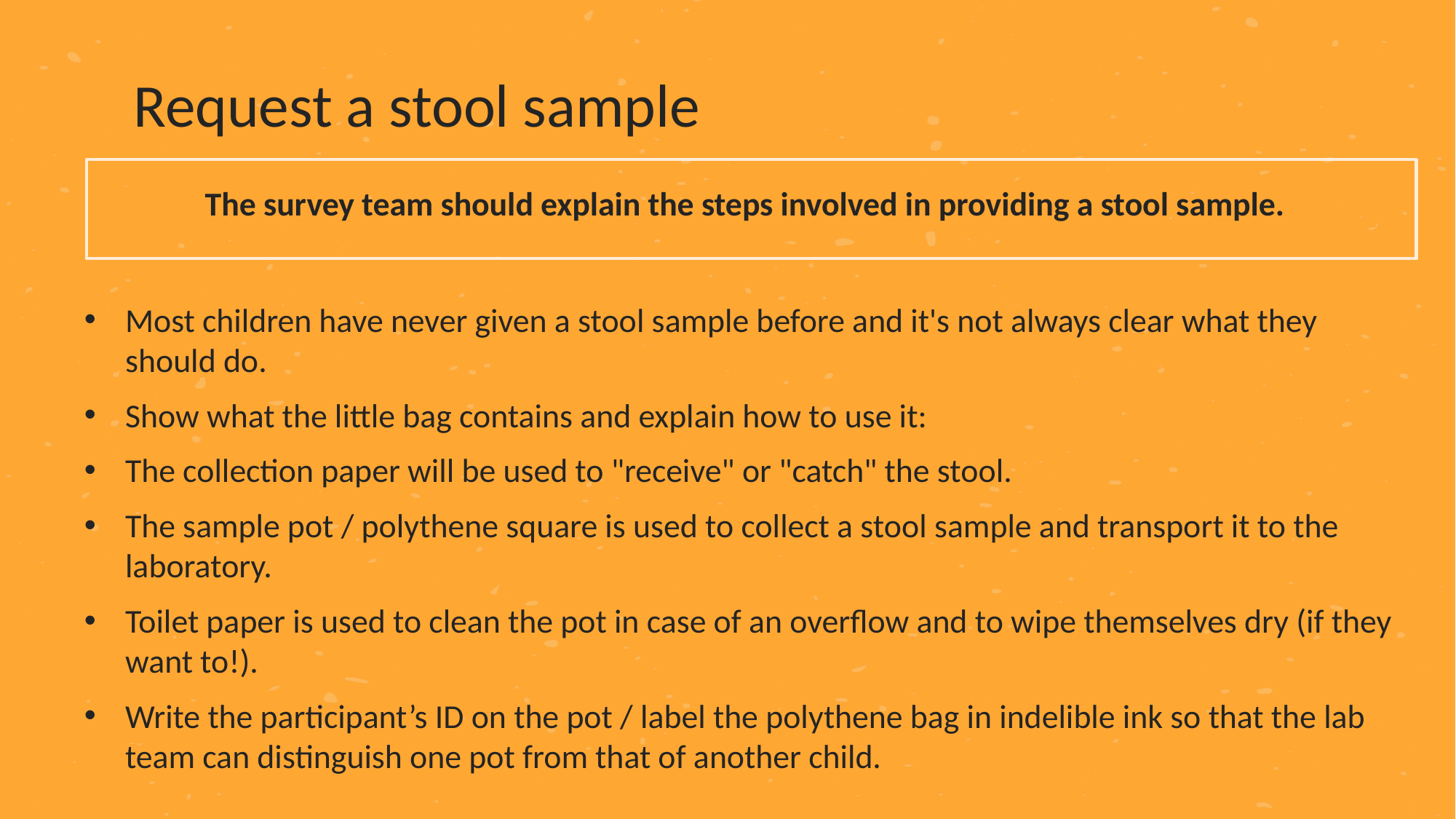

Request a stool sample

The survey team should explain the steps involved in providing a stool sample.

Most children have never given a stool sample before and it's not always clear what they should do.
Show what the little bag contains and explain how to use it:
The collection paper will be used to "receive" or "catch" the stool.
The sample pot / polythene square is used to collect a stool sample and transport it to the laboratory.
Toilet paper is used to clean the pot in case of an overflow and to wipe themselves dry (if they want to!).
Write the participant’s ID on the pot / label the polythene bag in indelible ink so that the lab team can distinguish one pot from that of another child.